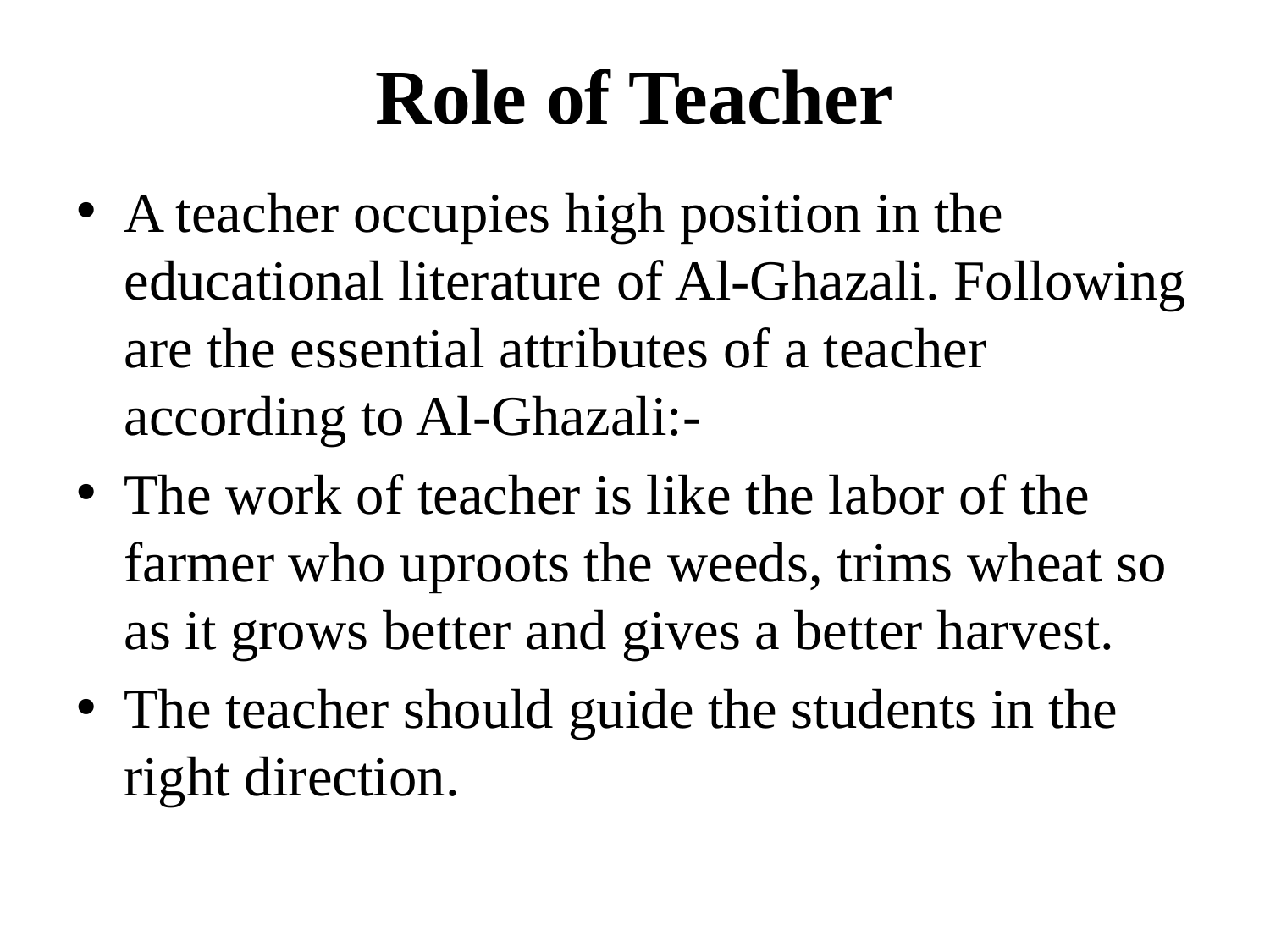

# Role of Teacher
A teacher occupies high position in the educational literature of Al-Ghazali. Following are the essential attributes of a teacher according to Al-Ghazali:-
The work of teacher is like the labor of the farmer who uproots the weeds, trims wheat so as it grows better and gives a better harvest.
The teacher should guide the students in the right direction.